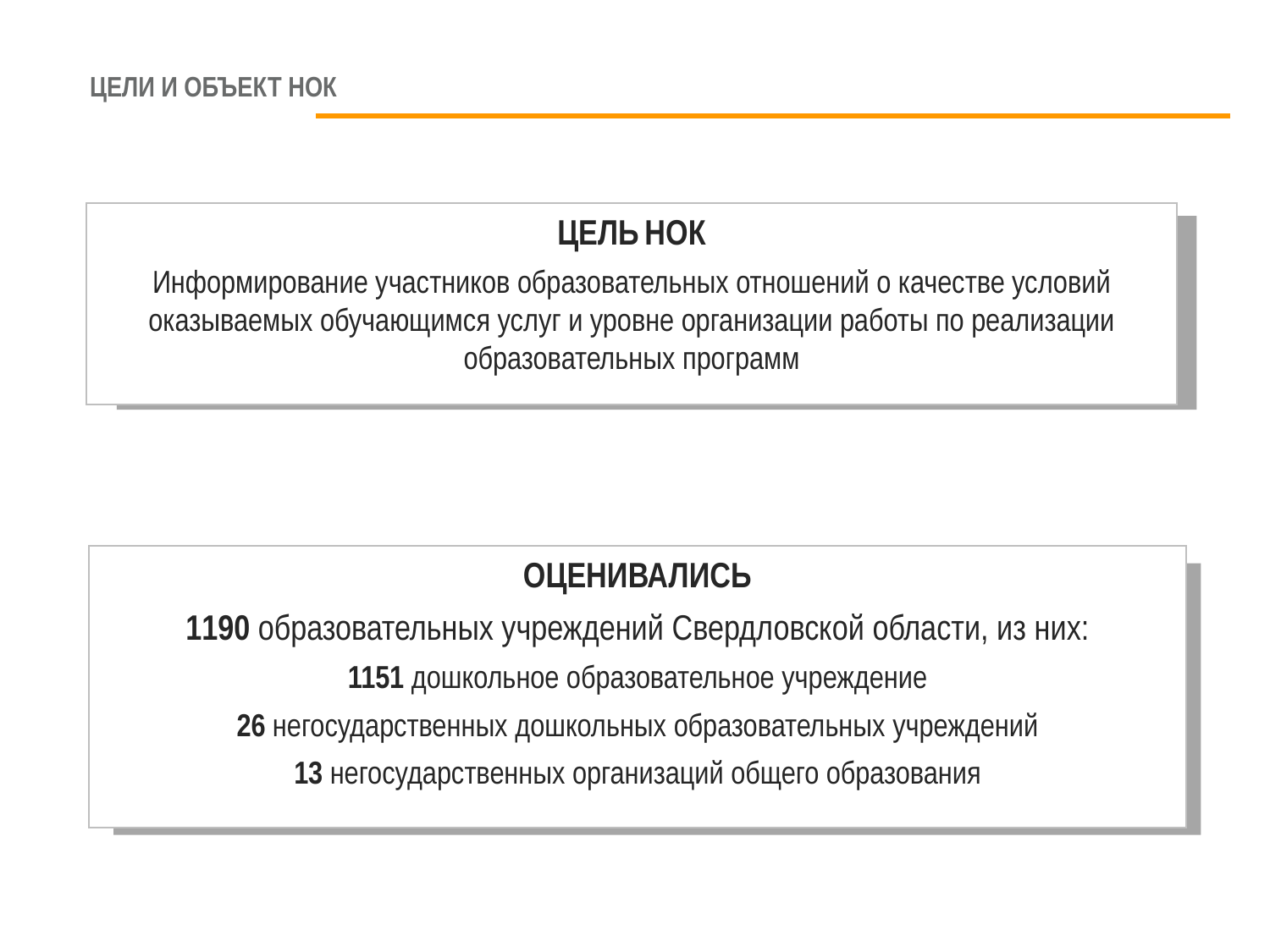

# ЦЕЛИ И ОБЪЕКТ НОК
ЦЕЛЬ НОК
Информирование участников образовательных отношений о качестве условий оказываемых обучающимся услуг и уровне организации работы по реализации образовательных программ

ОЦЕНИВАЛИСЬ
1190 образовательных учреждений Свердловской области, из них:
1151 дошкольное образовательное учреждение
26 негосударственных дошкольных образовательных учреждений
13 негосударственных организаций общего образования